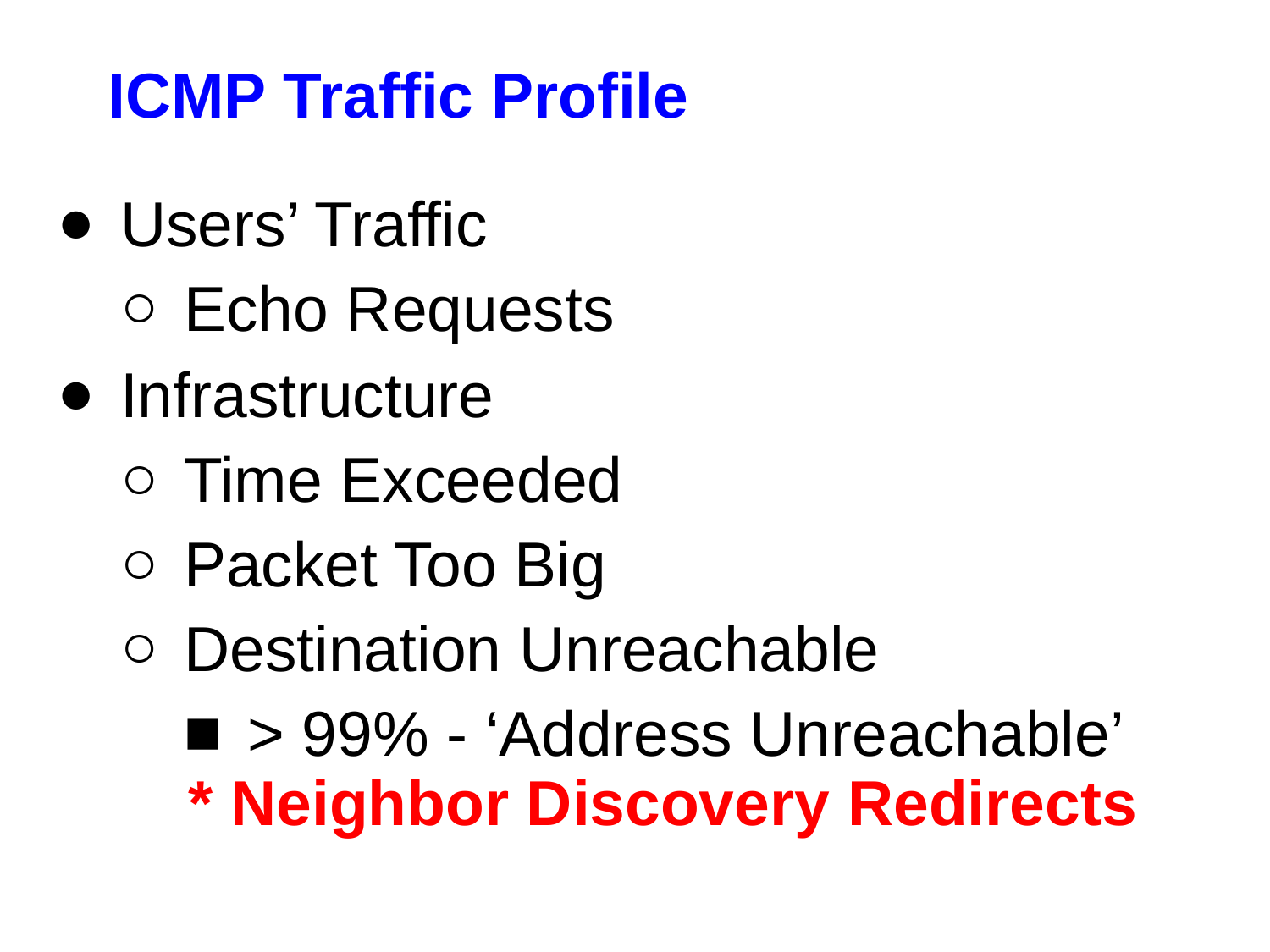

# ICMP Traffic Profile
Users’ Traffic
Echo Requests
Infrastructure
Time Exceeded
Packet Too Big
Destination Unreachable
> 99% - ‘Address Unreachable’
* Neighbor Discovery Redirects